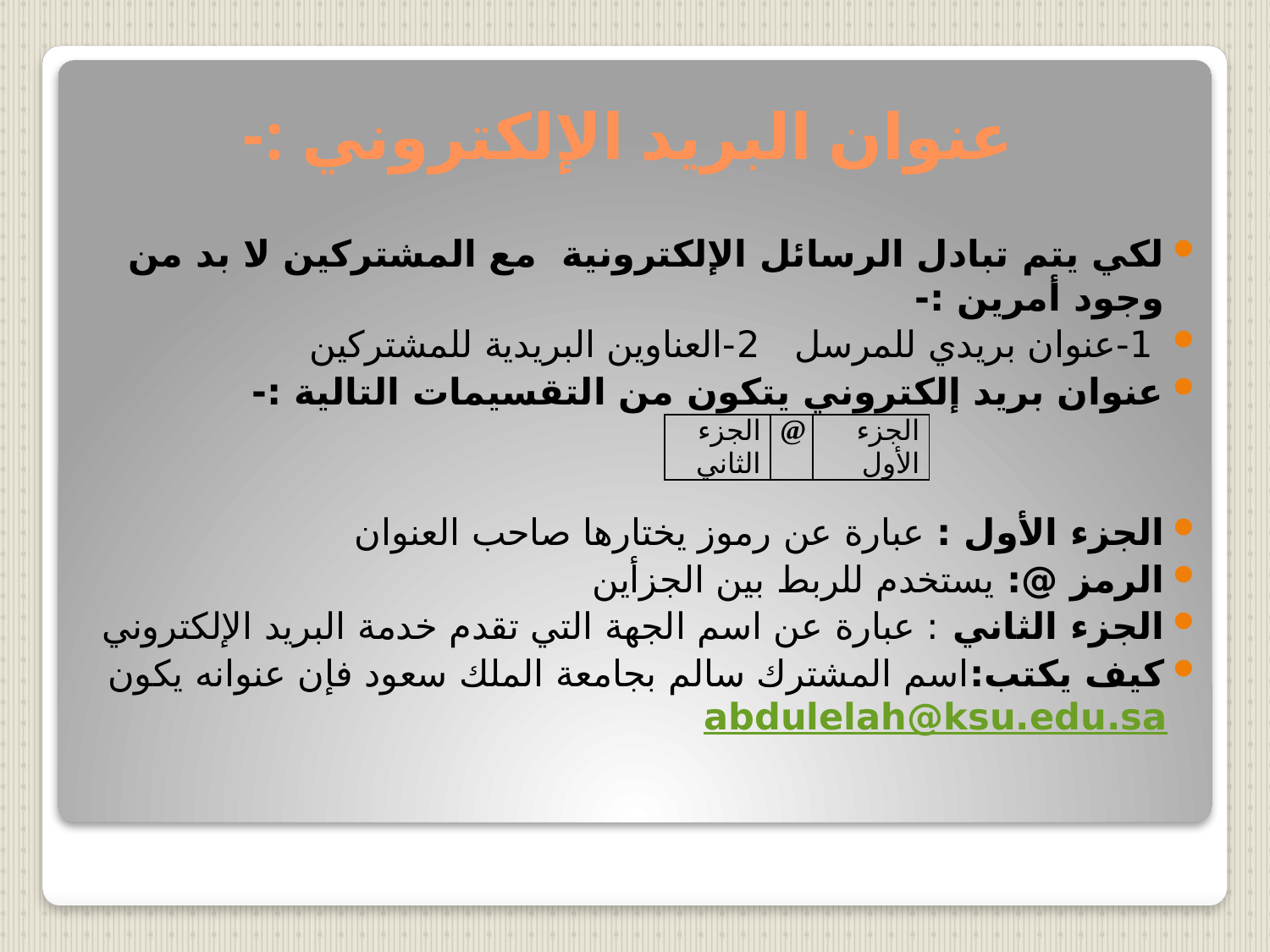

# عنوان البريد الإلكتروني :-
لكي يتم تبادل الرسائل الإلكترونية  مع المشتركين لا بد من وجود أمرين :-
 1-عنوان بريدي للمرسل   2-العناوين البريدية للمشتركين
عنوان بريد إلكتروني يتكون من التقسيمات التالية :-

الجزء الأول : عبارة عن رموز يختارها صاحب العنوان
الرمز @: يستخدم للربط بين الجزأين
الجزء الثاني : عبارة عن اسم الجهة التي تقدم خدمة البريد الإلكتروني
كيف يكتب:اسم المشترك سالم بجامعة الملك سعود فإن عنوانه يكون abdulelah@ksu.edu.sa

| الجزء الثاني | @ | الجزء الأول |
| --- | --- | --- |